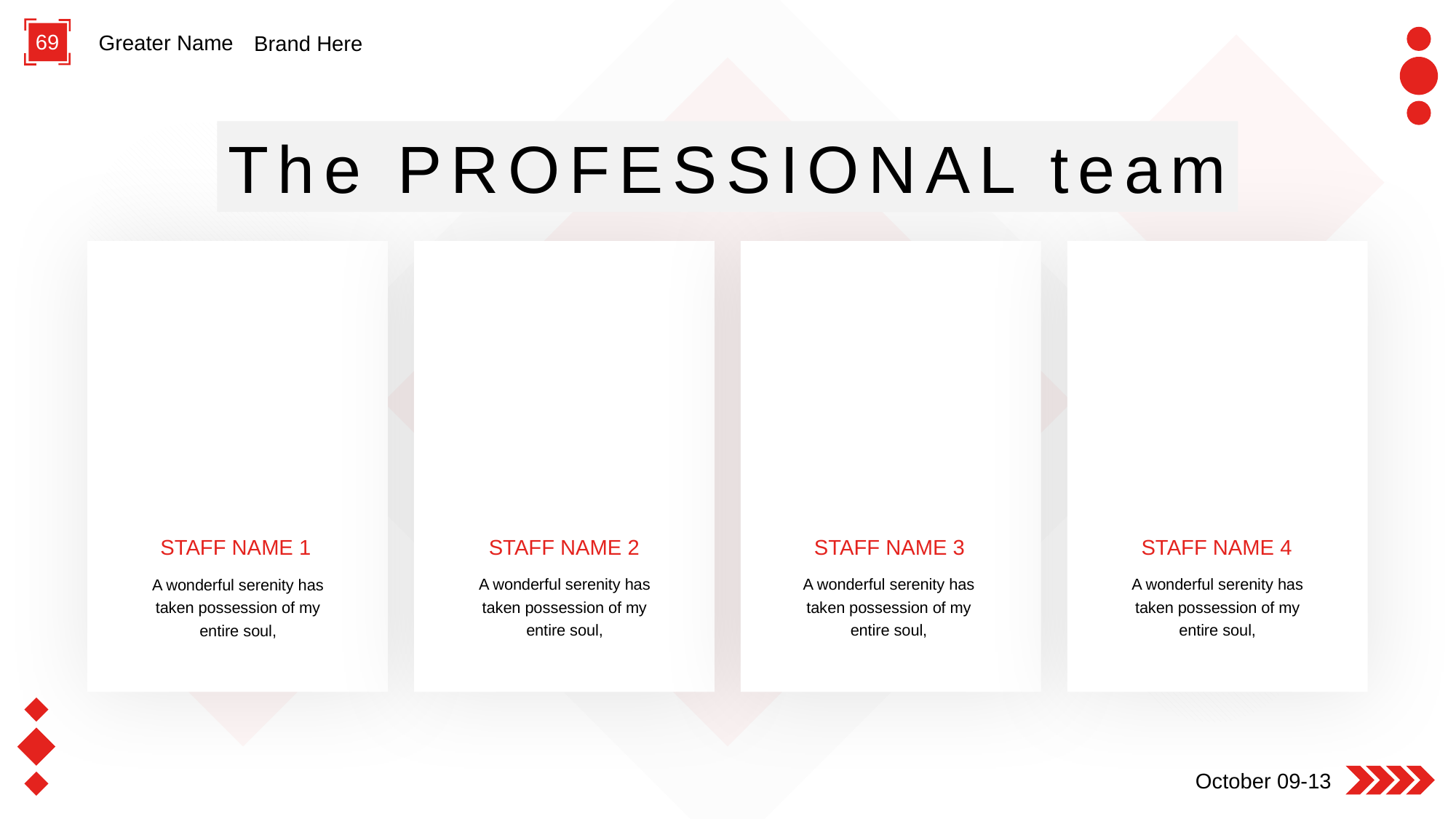

69
Greater Name
Brand Here

The PROFESSIONAL team

STAFF NAME 2
STAFF NAME 3
STAFF NAME 4
STAFF NAME 1
A wonderful serenity has taken possession of my entire soul,
A wonderful serenity has taken possession of my entire soul,
A wonderful serenity has taken possession of my entire soul,
A wonderful serenity has taken possession of my entire soul,

October 09-13